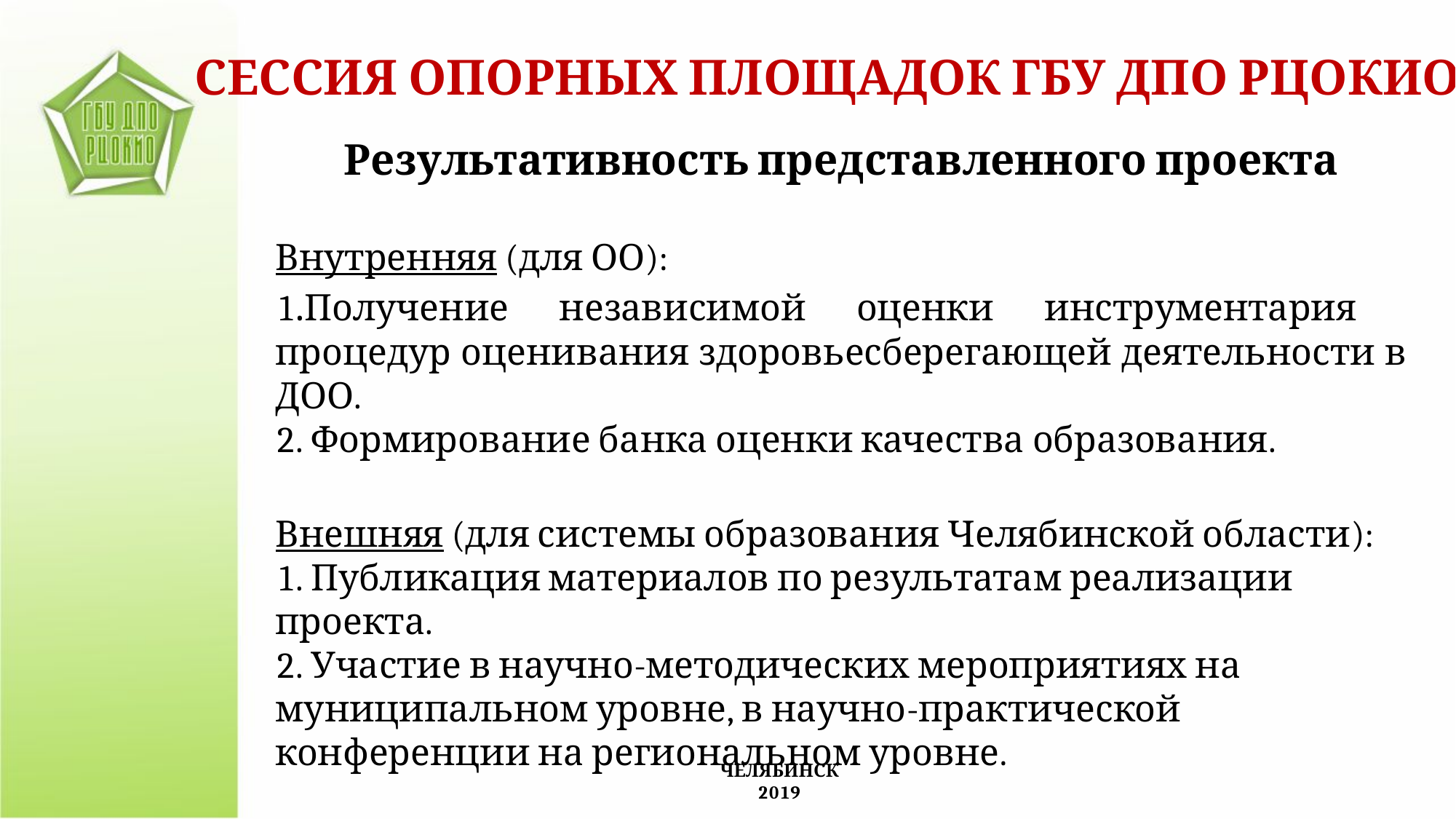

СЕССИЯ ОПОРНЫХ ПЛОЩАДОК ГБУ ДПО РЦОКИО
Результативность представленного проекта

Внутренняя (для ОО):
1.Получение независимой оценки инструментария  процедур оценивания здоровьесберегающей деятельности в ДОО.
2. Формирование банка оценки качества образования.

Внешняя (для системы образования Челябинской области):
1. Публикация материалов по результатам реализации проекта.
2. Участие в научно-методических мероприятиях на муниципальном уровне, в научно-практической конференции на региональном уровне.

ЧЕЛЯБИНСК
2019